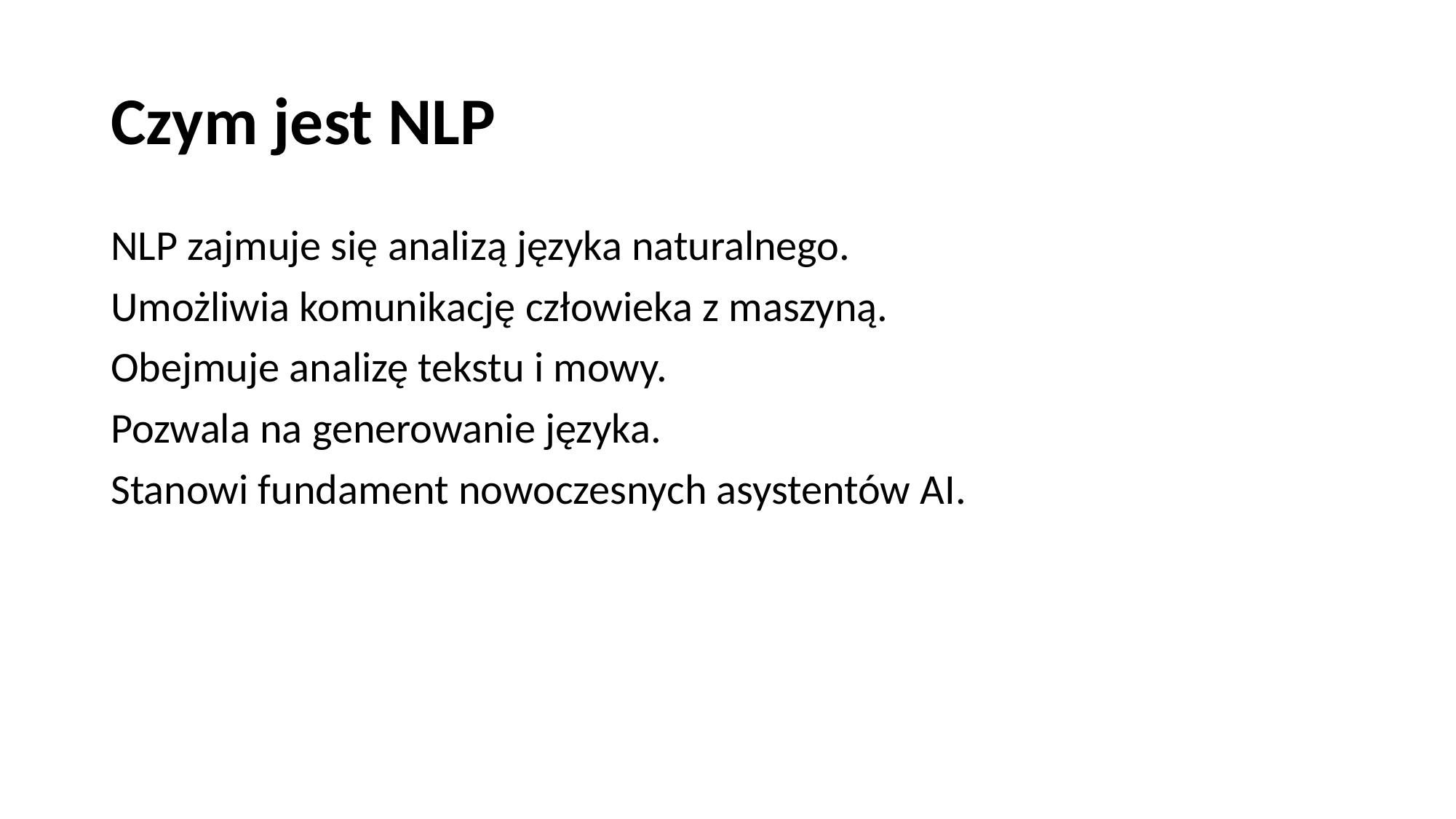

# Czym jest NLP
NLP zajmuje się analizą języka naturalnego.
Umożliwia komunikację człowieka z maszyną.
Obejmuje analizę tekstu i mowy.
Pozwala na generowanie języka.
Stanowi fundament nowoczesnych asystentów AI.